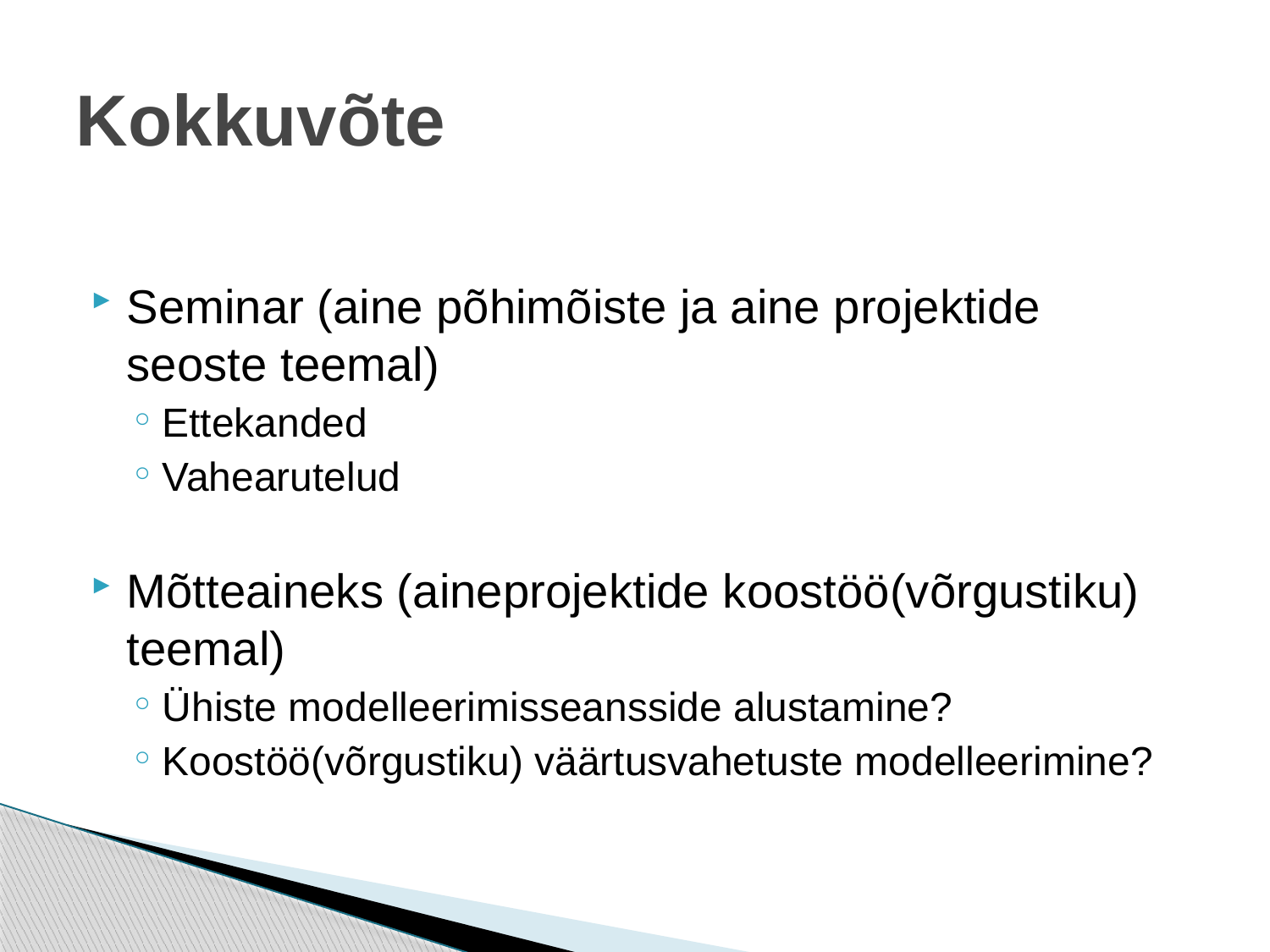

# Kokkuvõte

Seminar (aine põhimõiste ja aine projektide seoste teemal)
Ettekanded
Vahearutelud

Mõtteaineks (aineprojektide koostöö(võrgustiku) teemal)
Ühiste modelleerimisseansside alustamine?
Koostöö(võrgustiku) väärtusvahetuste modelleerimine?